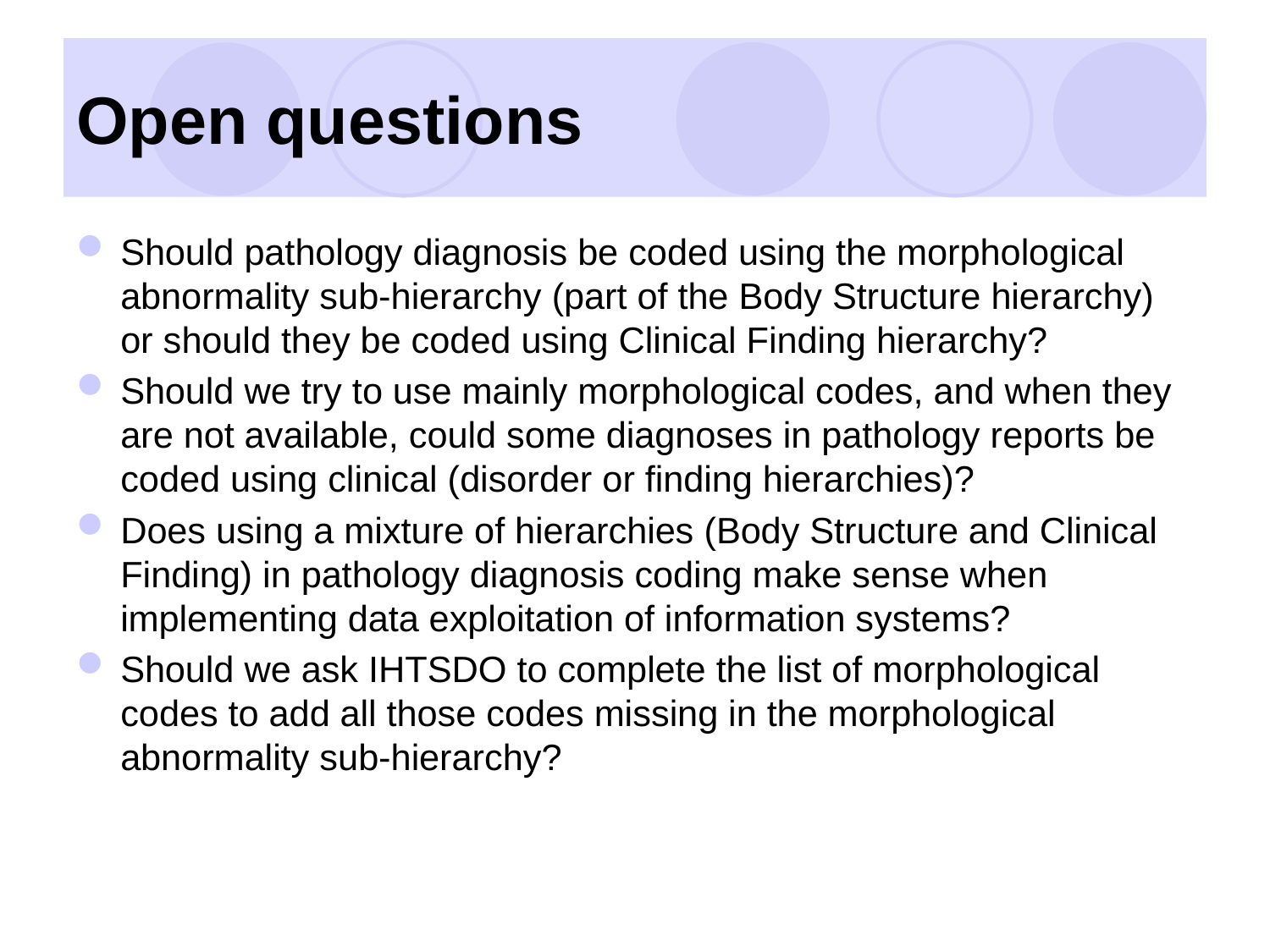

# Open questions
Should pathology diagnosis be coded using the morphological abnormality sub-hierarchy (part of the Body Structure hierarchy) or should they be coded using Clinical Finding hierarchy?
Should we try to use mainly morphological codes, and when they are not available, could some diagnoses in pathology reports be coded using clinical (disorder or finding hierarchies)?
Does using a mixture of hierarchies (Body Structure and Clinical Finding) in pathology diagnosis coding make sense when implementing data exploitation of information systems?
Should we ask IHTSDO to complete the list of morphological codes to add all those codes missing in the morphological abnormality sub-hierarchy?